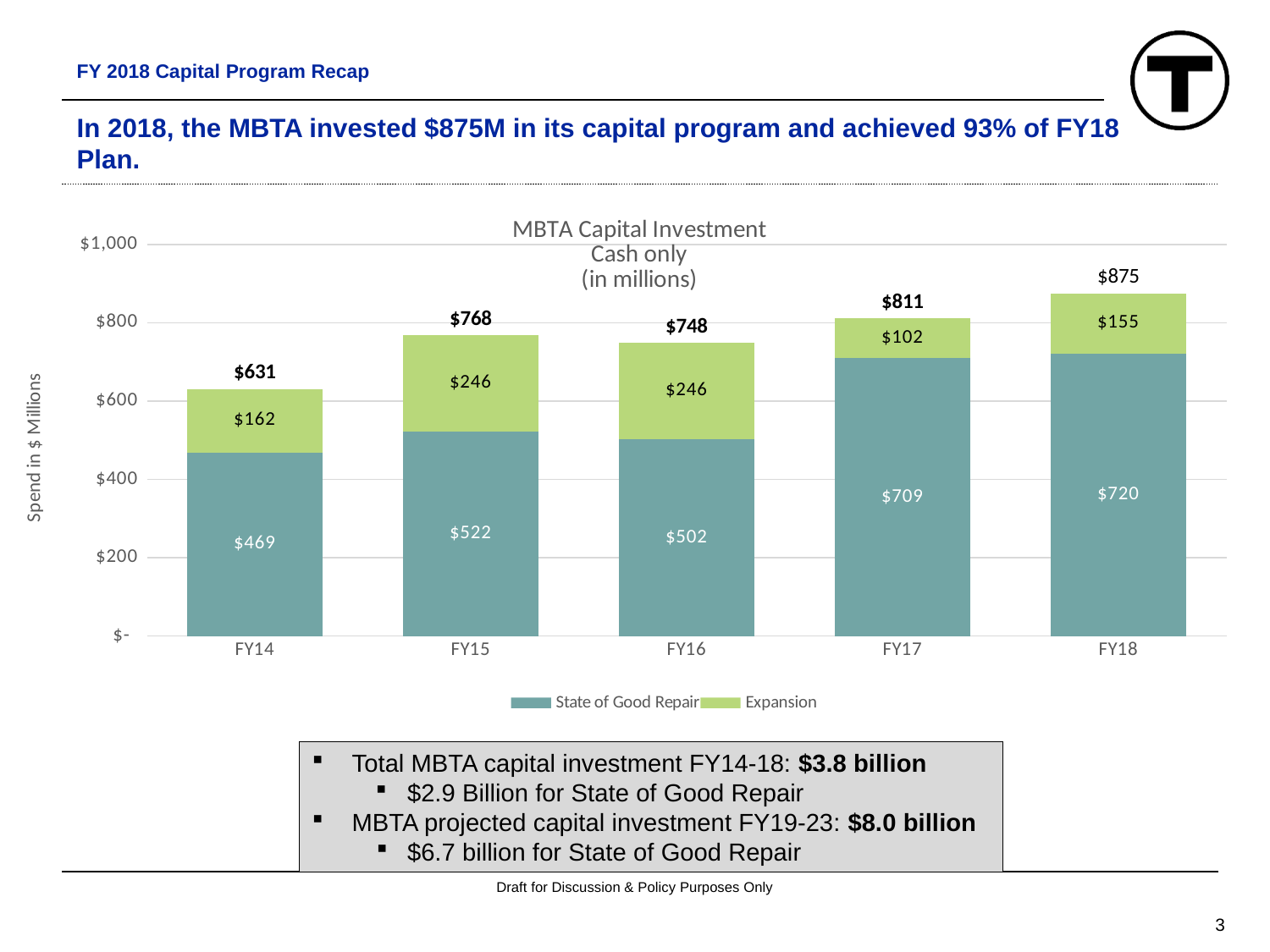

FY 2018 Capital Program Recap

# In 2018, the MBTA invested $875M in its capital program and achieved 93% of FY18 Plan.

### Chart: MBTA Capital Investment
Cash only
(in millions)

| Category | State of Good Repair | Expansion |   |
|---|---|---|---|
| FY14 | 469.0 | 162.0 | 631.0 |
| FY15 | 522.0 | 245.6 | 767.6 |
| FY16 | 502.0 | 246.0 | 748.0 |
| FY17 | 709.0 | 102.0 | 811.0 |
| FY18 | 720.0 | 155.0 | 875.0 |
Total MBTA capital investment FY14-18: $3.8 billion
$2.9 Billion for State of Good Repair
MBTA projected capital investment FY19-23: $8.0 billion
$6.7 billion for State of Good Repair